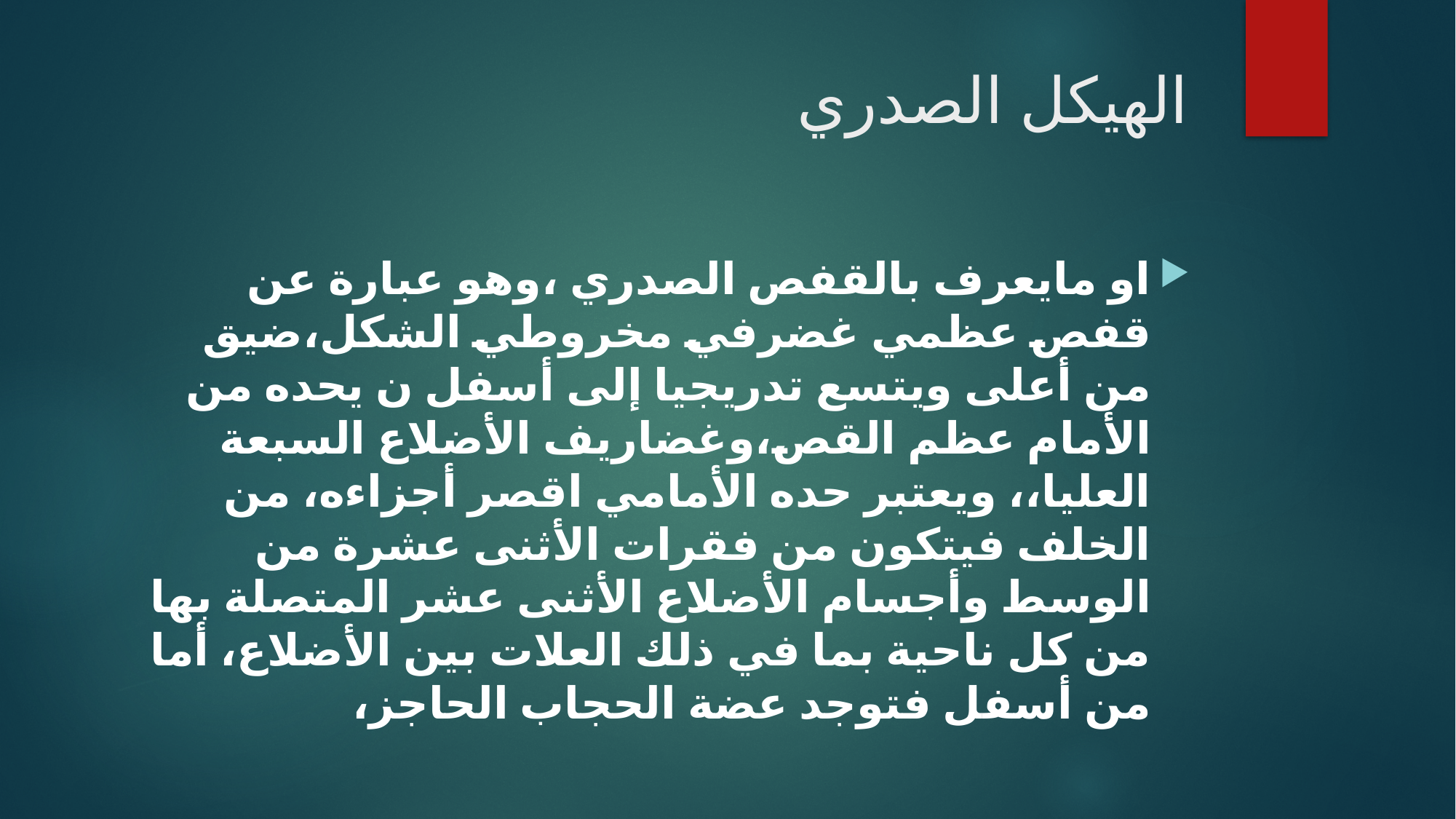

# الهيكل الصدري
او مايعرف بالقفص الصدري ،وهو عبارة عن قفص عظمي غضرفي مخروطي الشكل،ضيق من أعلى ويتسع تدريجيا إلى أسفل ن يحده من الأمام عظم القص،وغضاريف الأضلاع السبعة العليا،، ويعتبر حده الأمامي اقصر أجزاءه، من الخلف فيتكون من فقرات الأثنى عشرة من الوسط وأجسام الأضلاع الأثنى عشر المتصلة بها من كل ناحية بما في ذلك العلات بين الأضلاع، أما من أسفل فتوجد عضة الحجاب الحاجز،